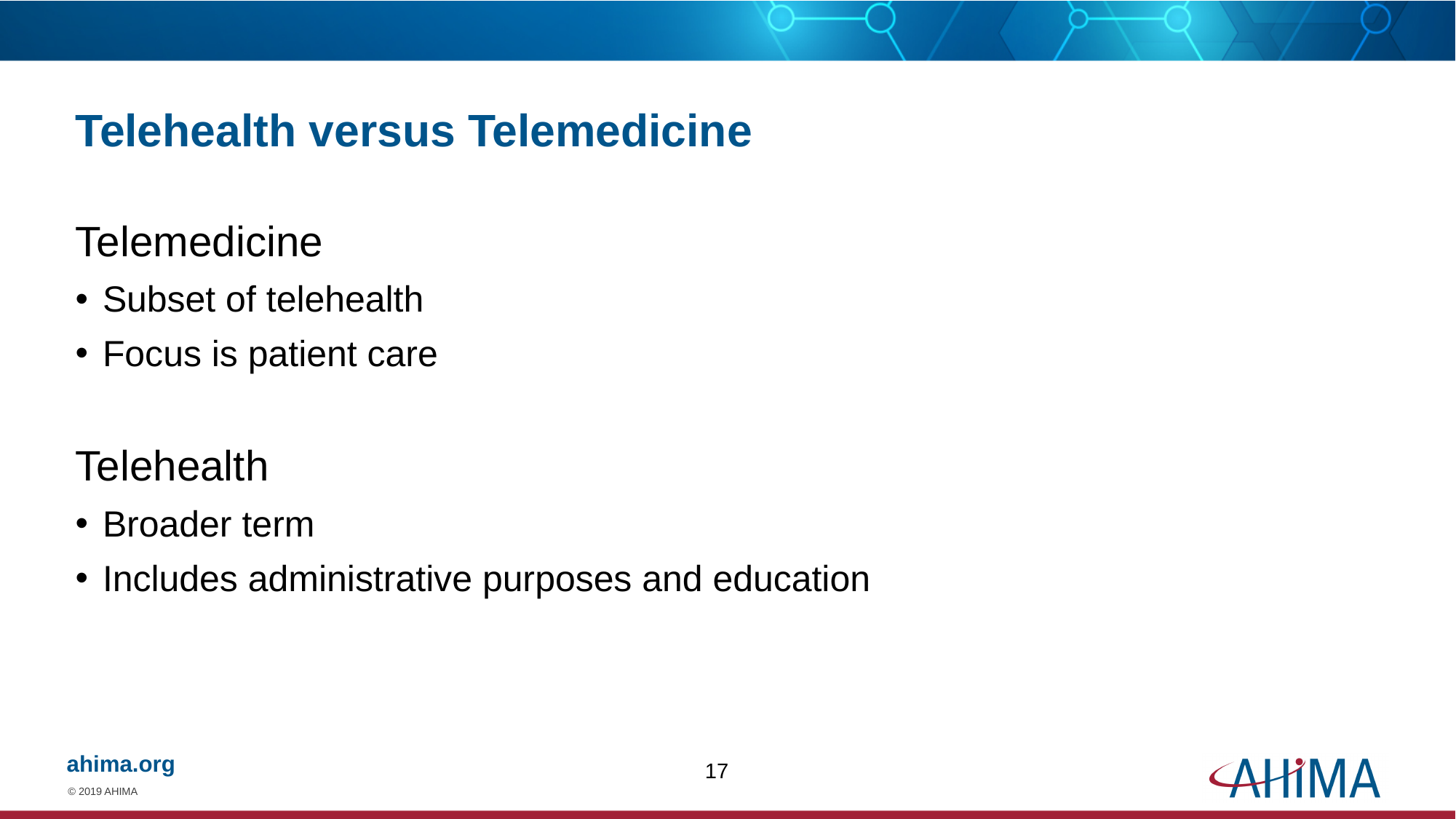

# Telehealth versus Telemedicine
Telemedicine
Subset of telehealth
Focus is patient care

Telehealth
Broader term
Includes administrative purposes and education